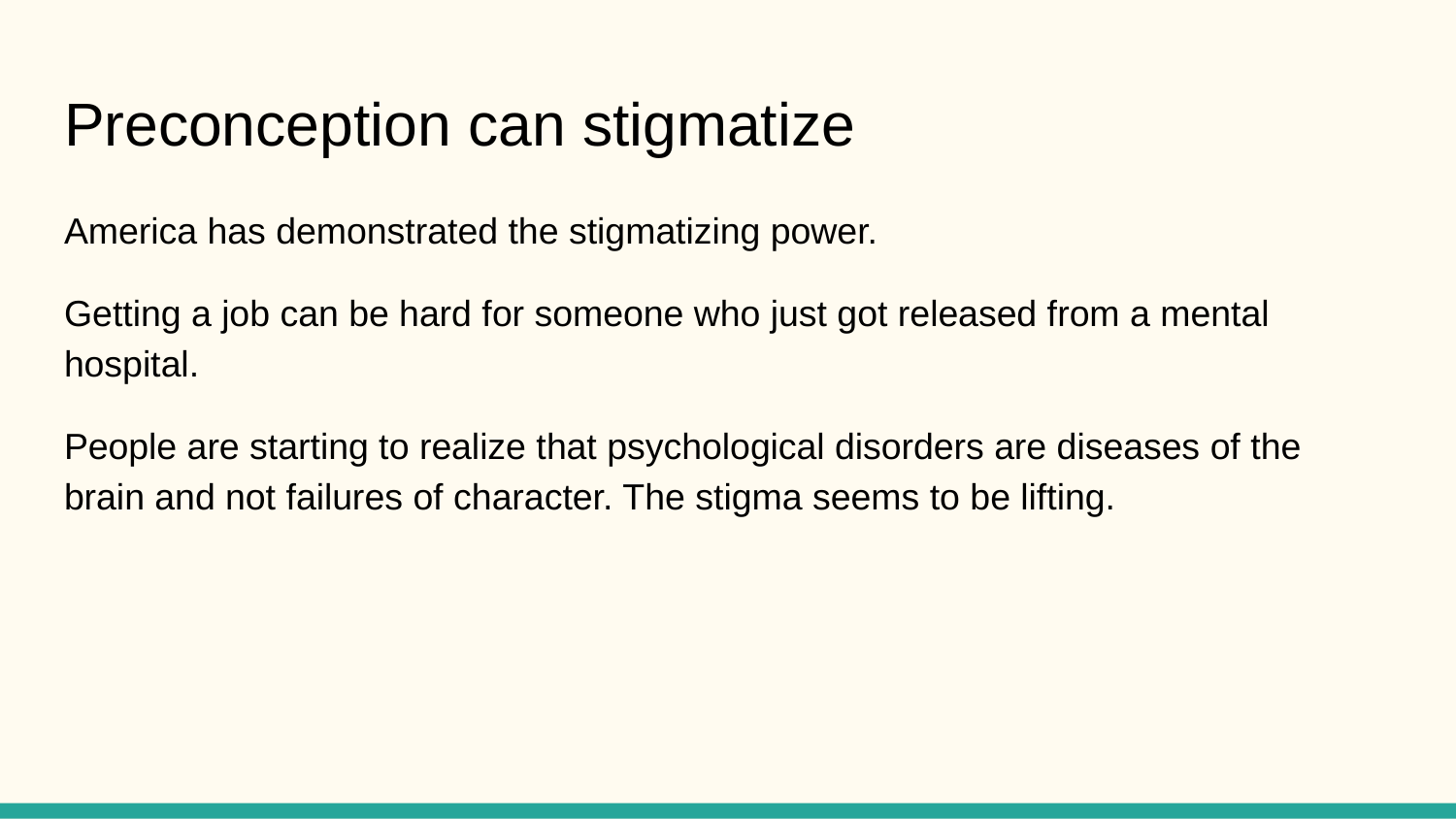

# Preconception can stigmatize
America has demonstrated the stigmatizing power.
Getting a job can be hard for someone who just got released from a mental hospital.
People are starting to realize that psychological disorders are diseases of the brain and not failures of character. The stigma seems to be lifting.